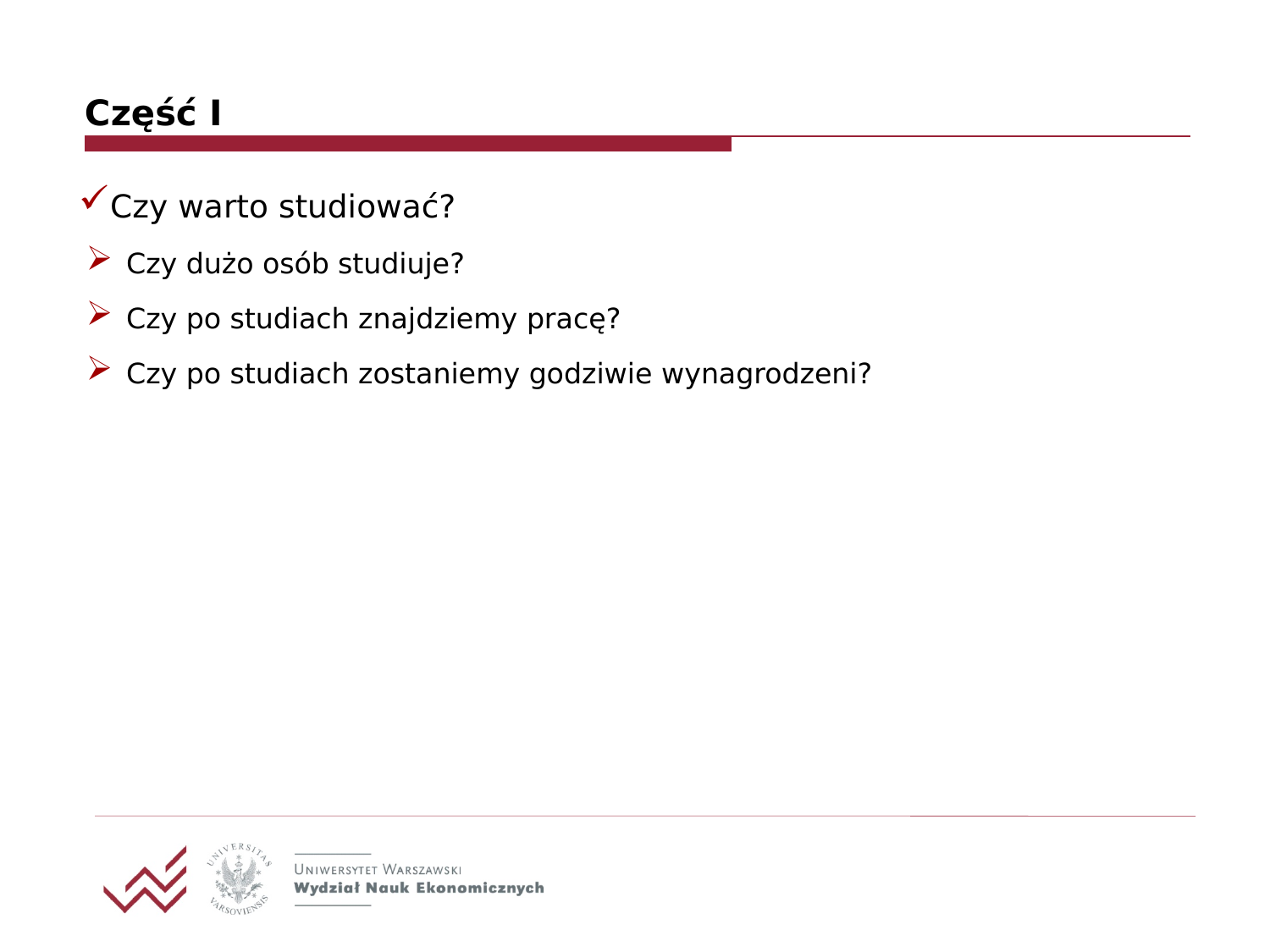

# Część I
Czy warto studiować?
Czy dużo osób studiuje?
Czy po studiach znajdziemy pracę?
Czy po studiach zostaniemy godziwie wynagrodzeni?